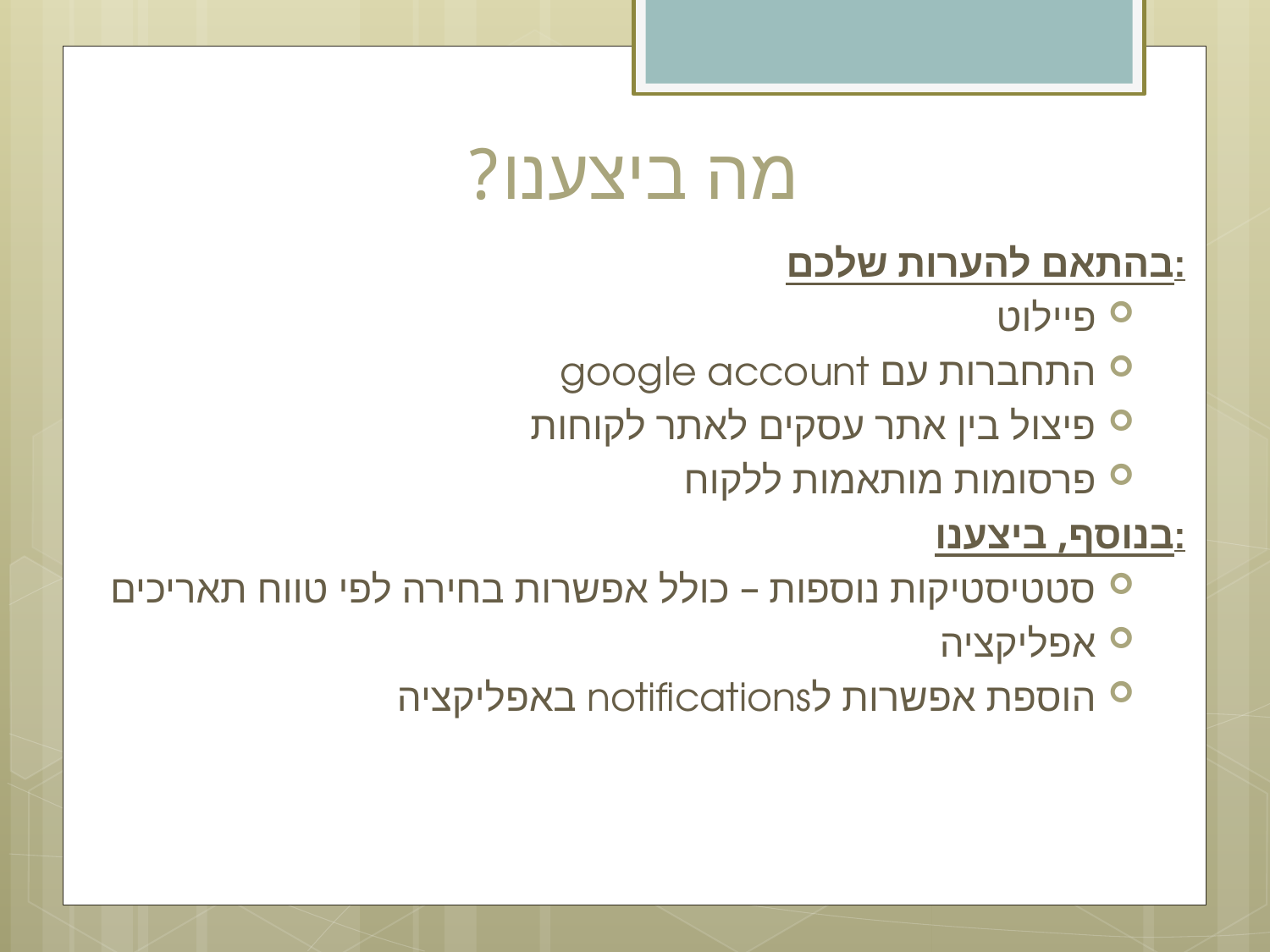

# מה ביצענו?
בהתאם להערות שלכם:
פיילוט
התחברות עם google account
פיצול בין אתר עסקים לאתר לקוחות
פרסומות מותאמות ללקוח
בנוסף, ביצענו:
סטטיסטיקות נוספות – כולל אפשרות בחירה לפי טווח תאריכים
אפליקציה
הוספת אפשרות לnotifications באפליקציה